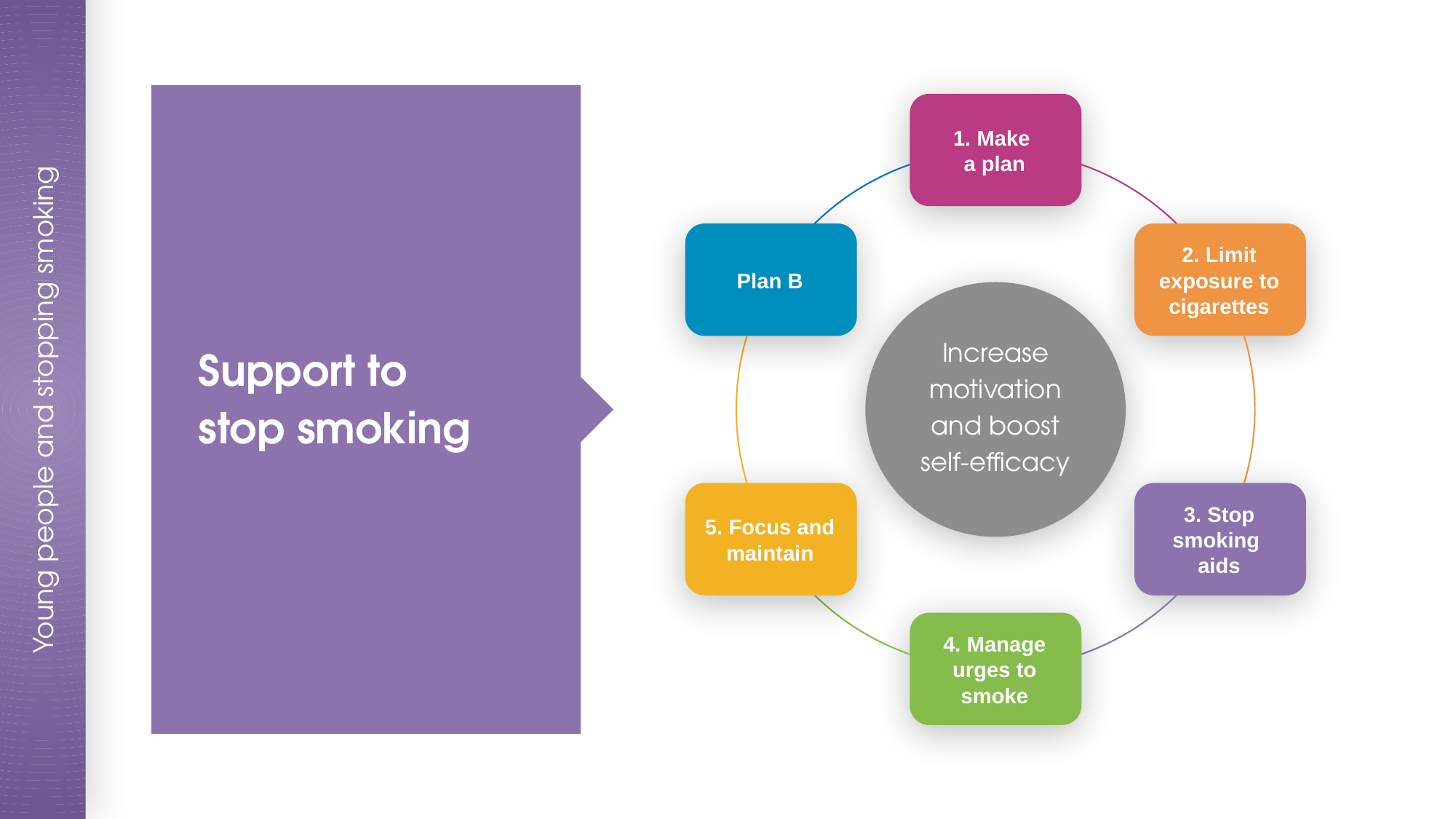

Support to
stop smoking

1. Make
a plan

Plan B
2. Limit exposure to cigarettes
5. Focus and maintain
3. Stop smoking
aids
4. Manage urges to smoke
Increase motivation and boost self-efficacy